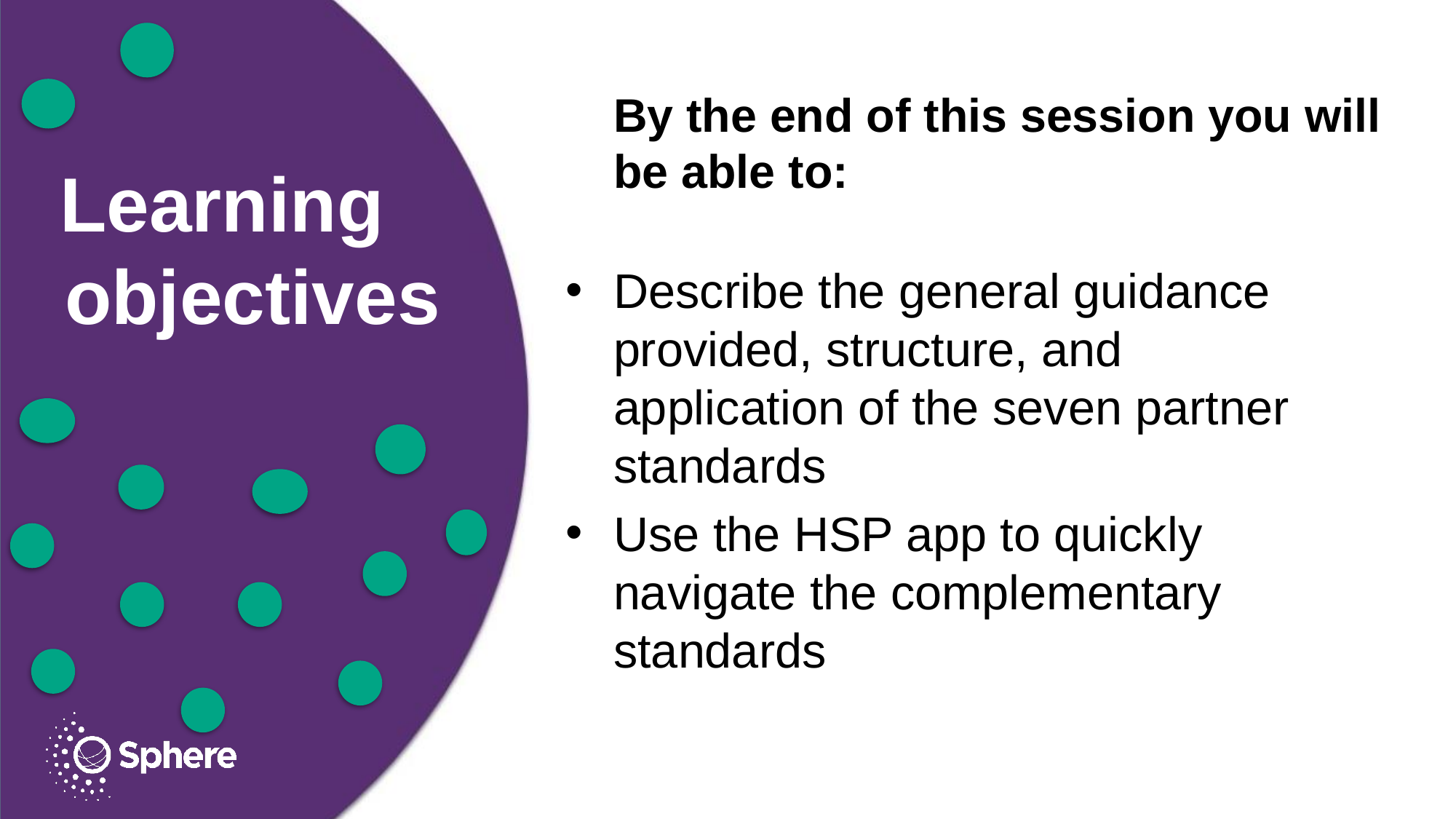

By the end of this session you will be able to:
Describe the general guidance provided, structure, and application of the seven partner standards
Use the HSP app to quickly navigate the complementary standards